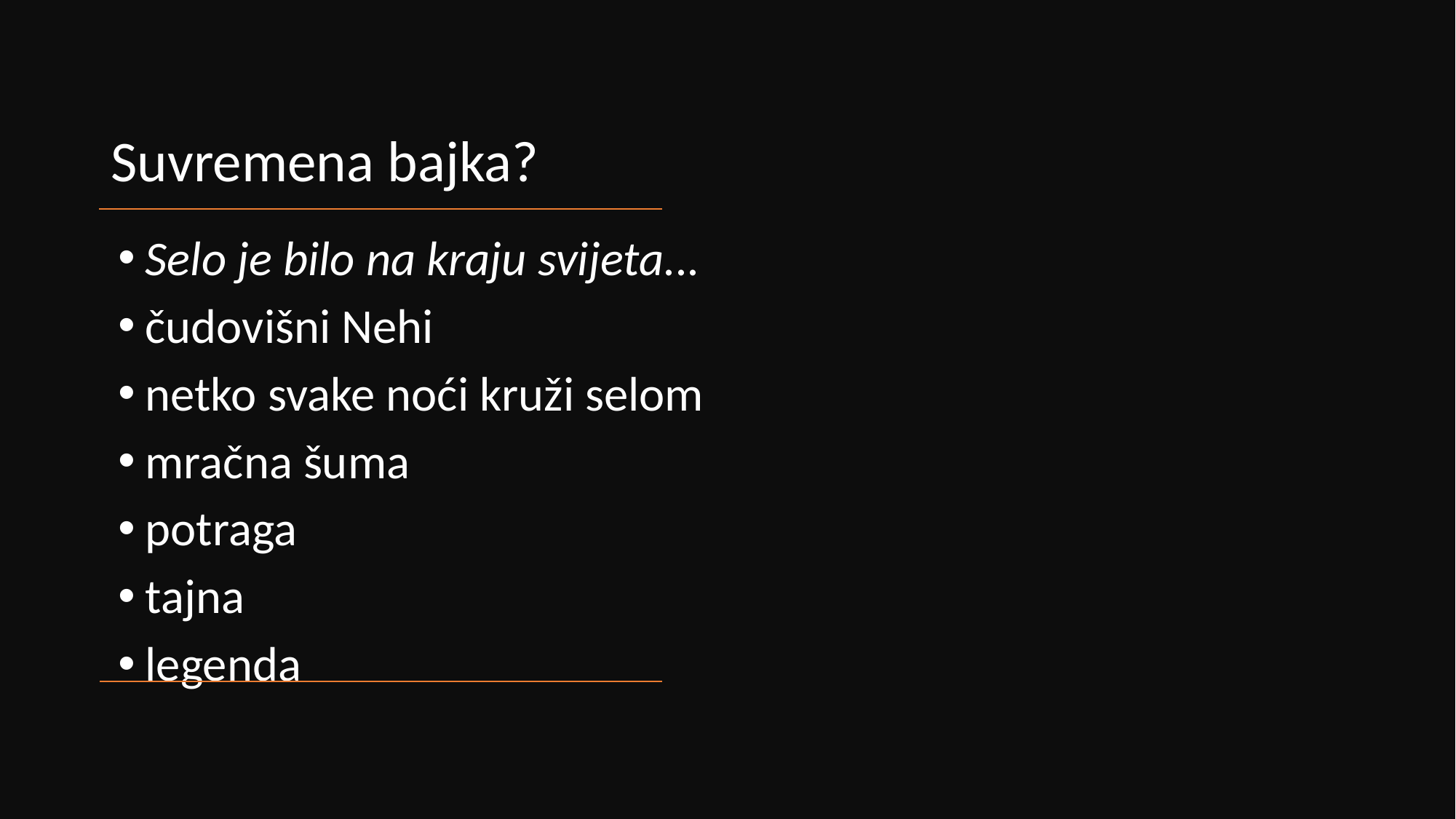

# Suvremena bajka?
Selo je bilo na kraju svijeta...
čudovišni Nehi
netko svake noći kruži selom
mračna šuma
potraga
tajna
legenda